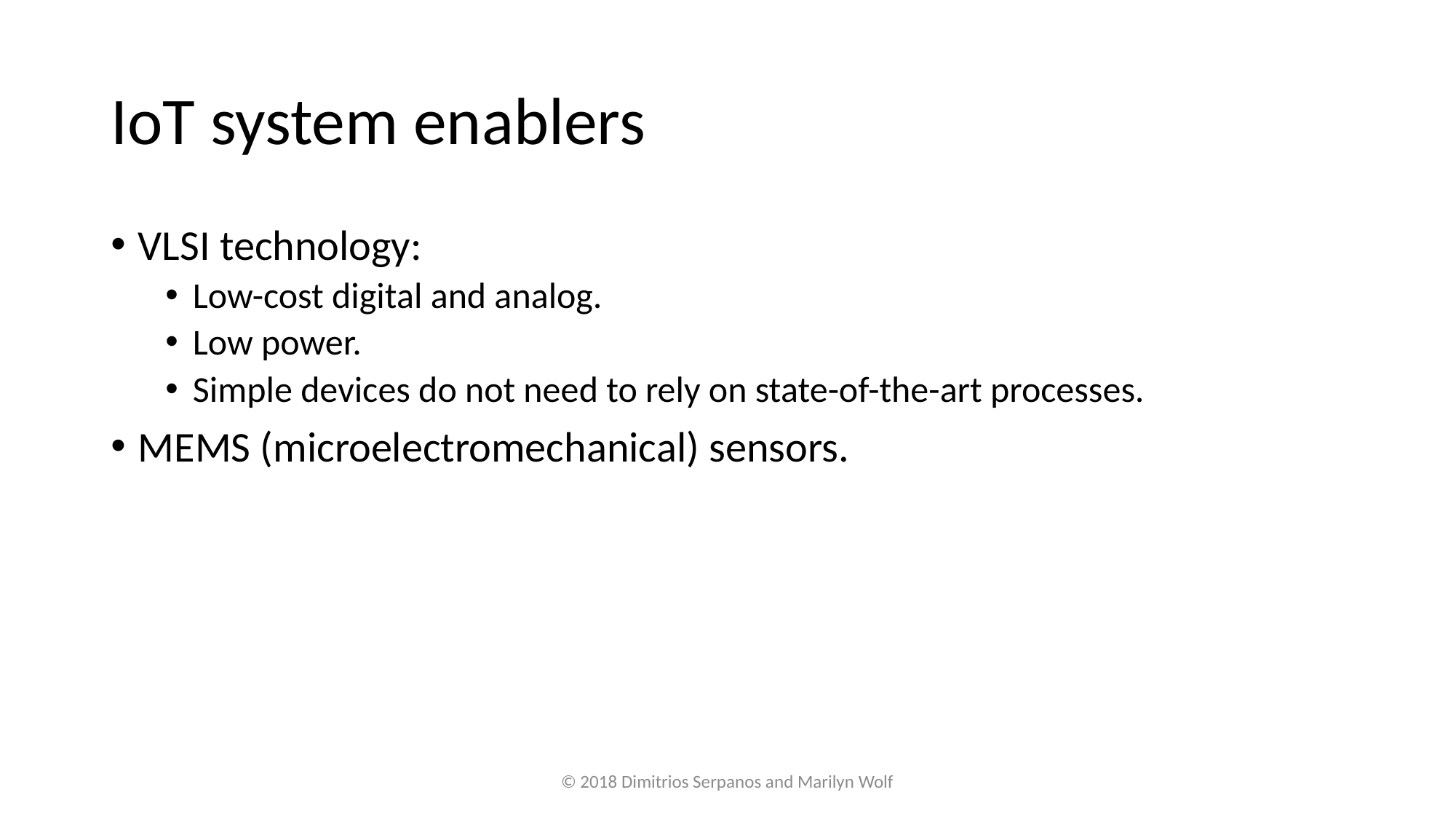

# IoT system enablers
VLSI technology:
Low-cost digital and analog.
Low power.
Simple devices do not need to rely on state-of-the-art processes.
MEMS (microelectromechanical) sensors.
© 2018 Dimitrios Serpanos and Marilyn Wolf